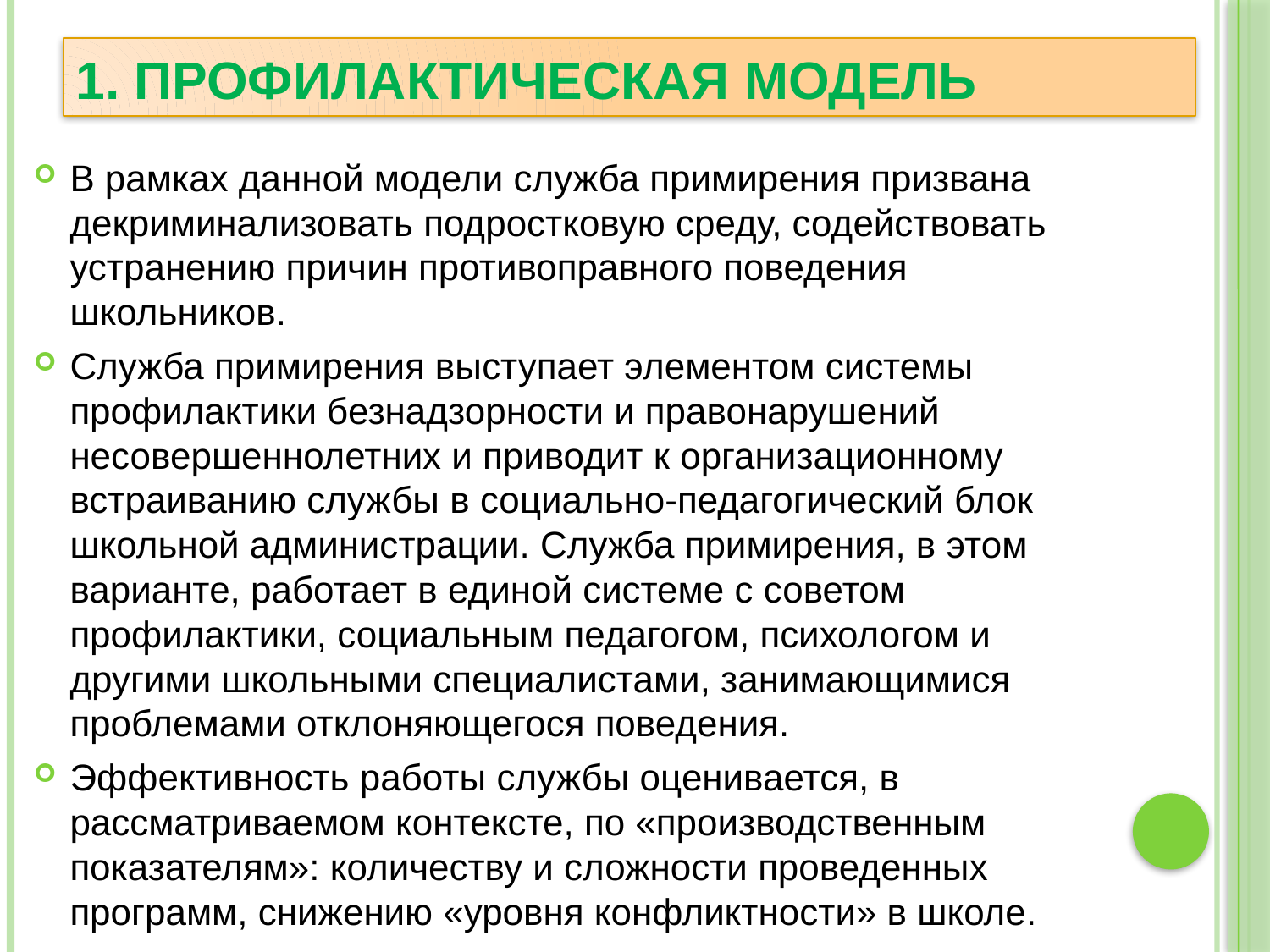

# 1. ПРОФИЛАКТИЧЕСКАЯ МОДЕЛЬ
В рамках данной модели служба примирения призвана декриминализовать подростковую среду, содействовать устранению причин противоправного поведения школьников.
Служба примирения выступает элементом системы профилактики безнадзорности и правонарушений несовершеннолетних и приводит к организационному встраиванию службы в социально-педагогический блок школьной администрации. Служба примирения, в этом варианте, работает в единой системе с советом профилактики, социальным педагогом, психологом и другими школьными специалистами, занимающимися проблемами отклоняющегося поведения.
Эффективность работы службы оценивается, в рассматриваемом контексте, по «производственным показателям»: количеству и сложности проведенных программ, снижению «уровня конфликтности» в школе.